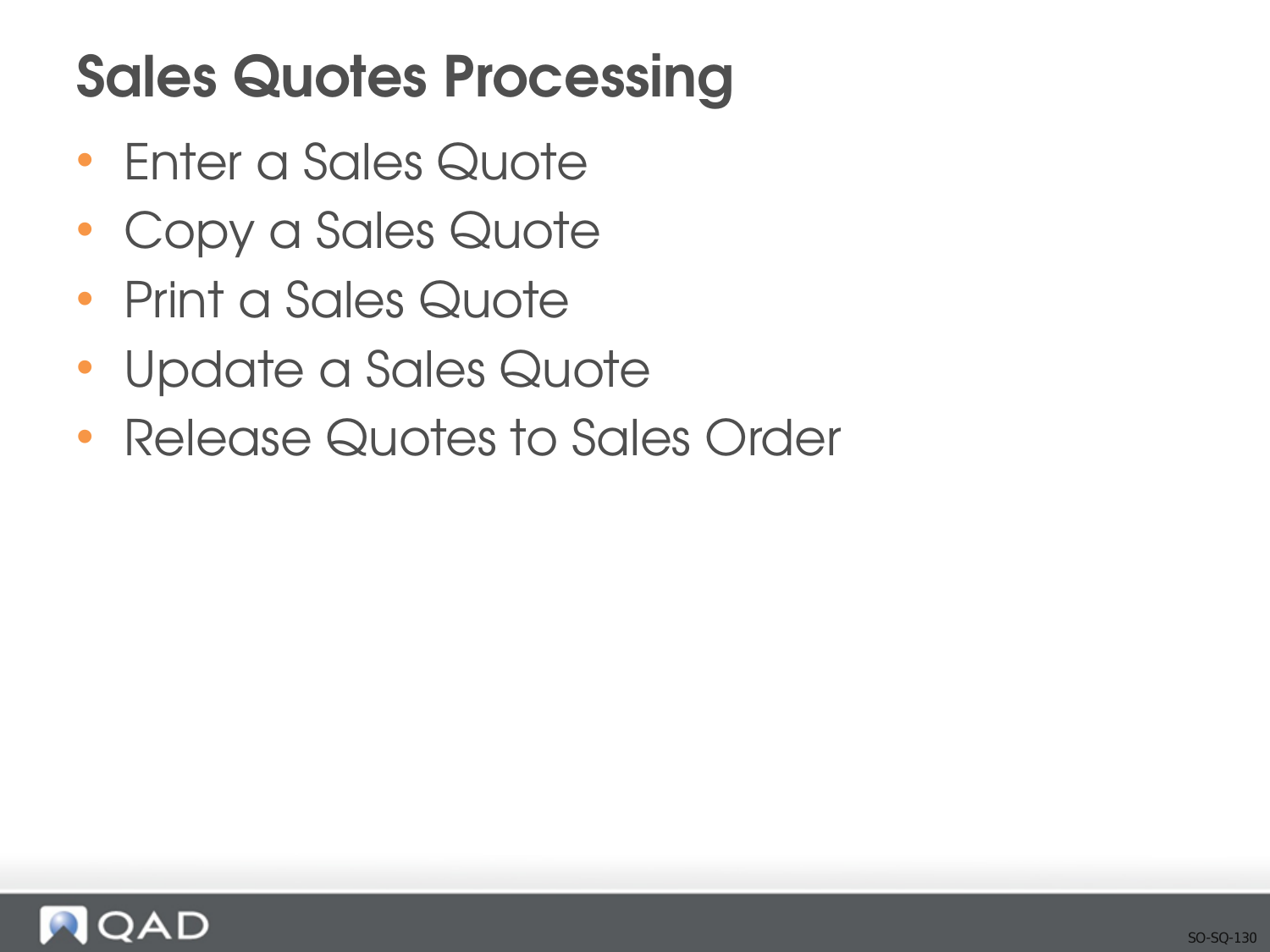

# Sales Quotes Processing
Enter a Sales Quote
Copy a Sales Quote
Print a Sales Quote
Update a Sales Quote
Release Quotes to Sales Order
SO-SQ-130